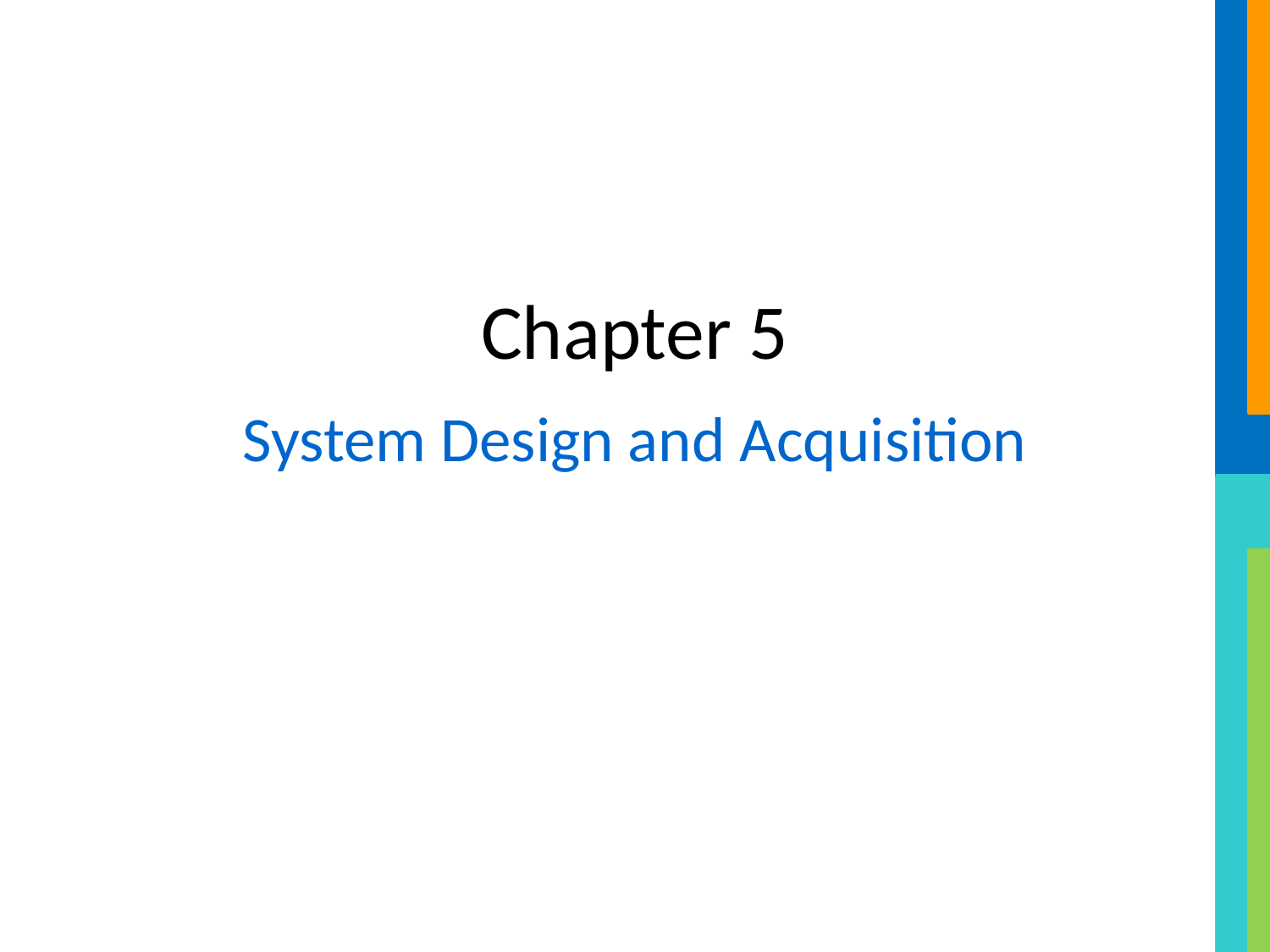

# Chapter 5
System Design and Acquisition